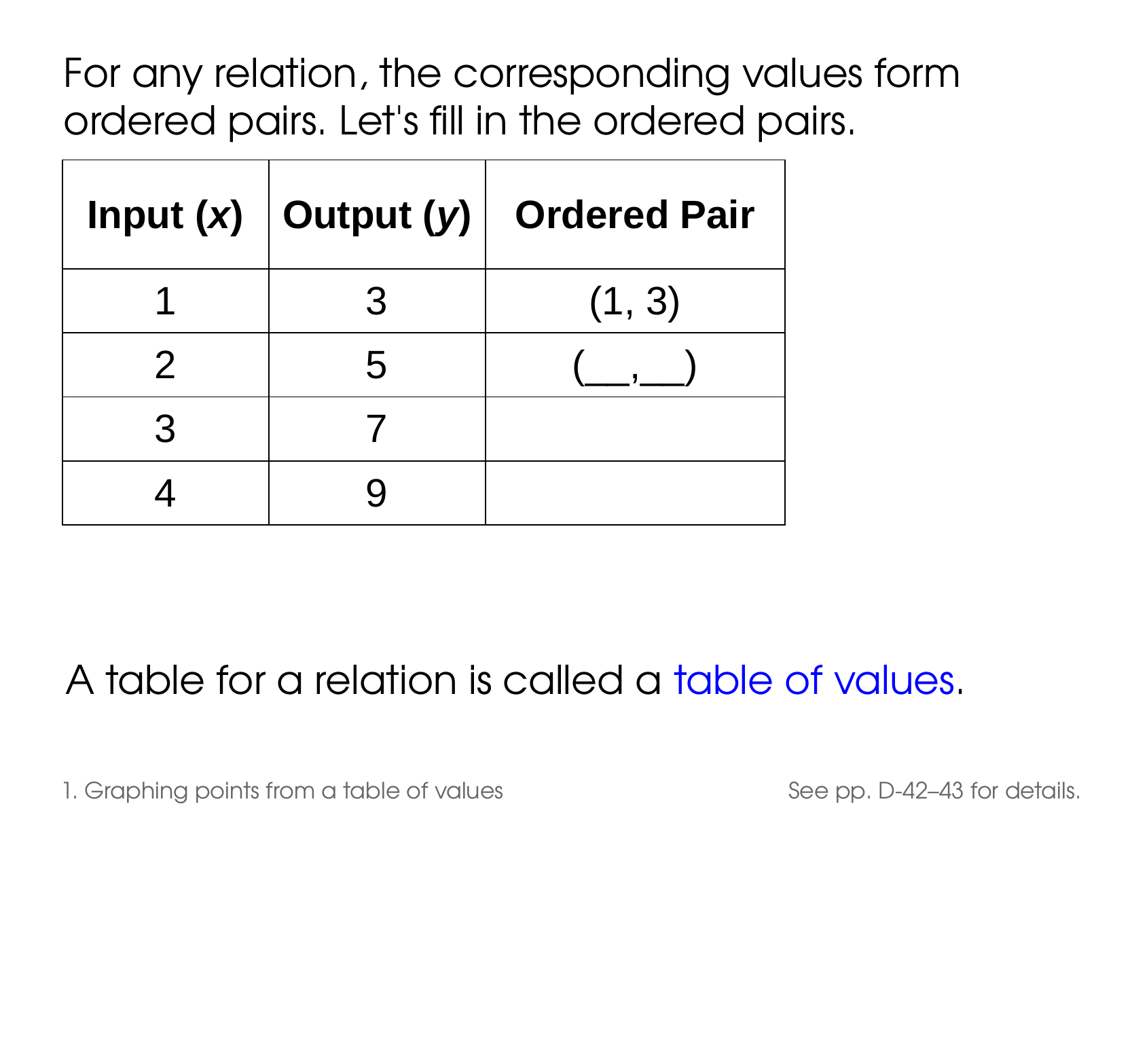

For any relation, the corresponding values form ordered pairs. Let's fill in the ordered pairs.
| Input (x) | Output (y) | Ordered Pair |
| --- | --- | --- |
| 1 | 3 | (1, 3) |
| 2 | 5 | (\_\_,\_\_) |
| 3 | 7 |  |
| 4 | 9 |  |
A table for a relation is called a table of values.
1. Graphing points from a table of values
See pp. D-42–43 for details.